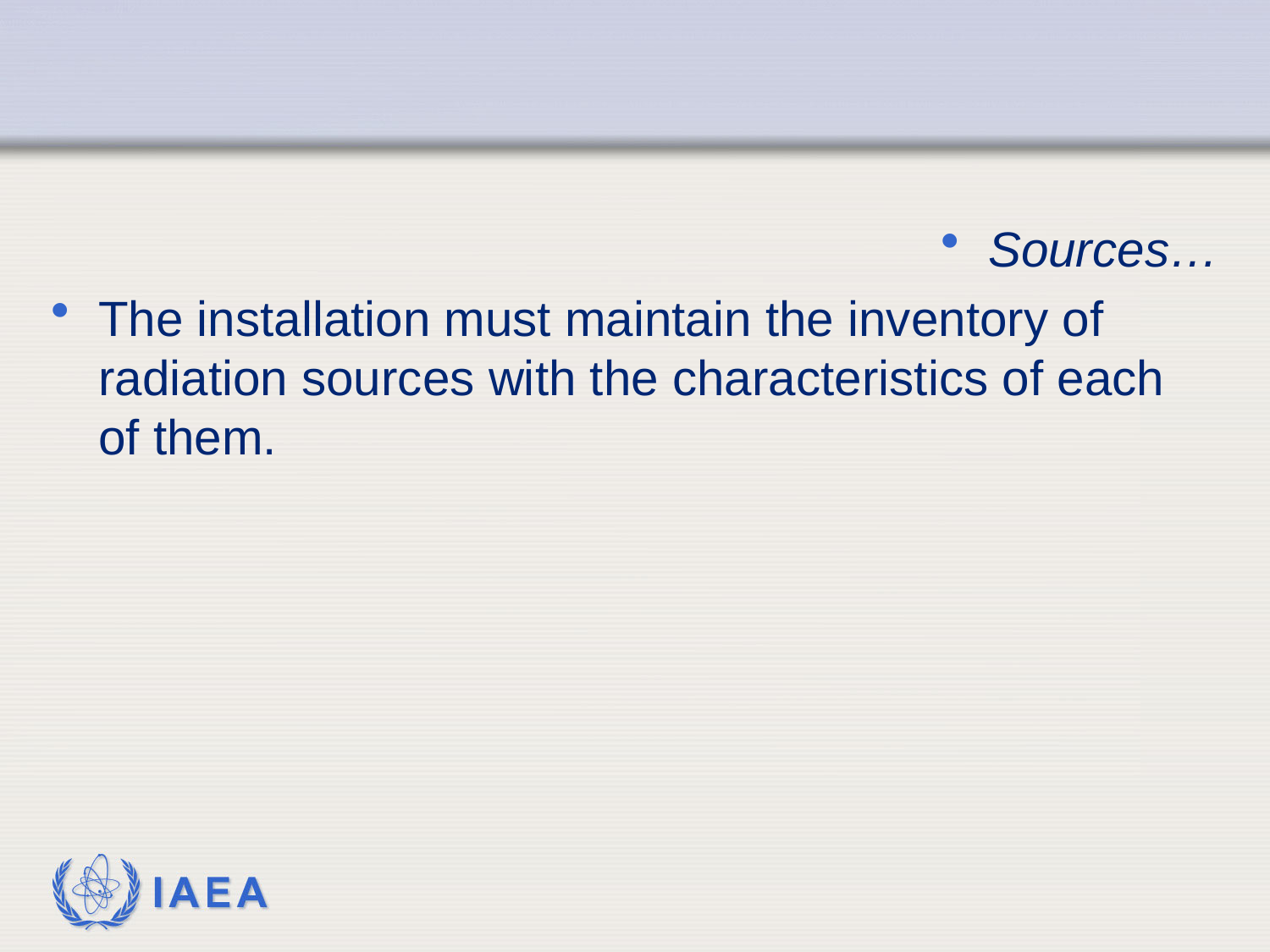

#
Sources…
The installation must maintain the inventory of radiation sources with the characteristics of each of them.